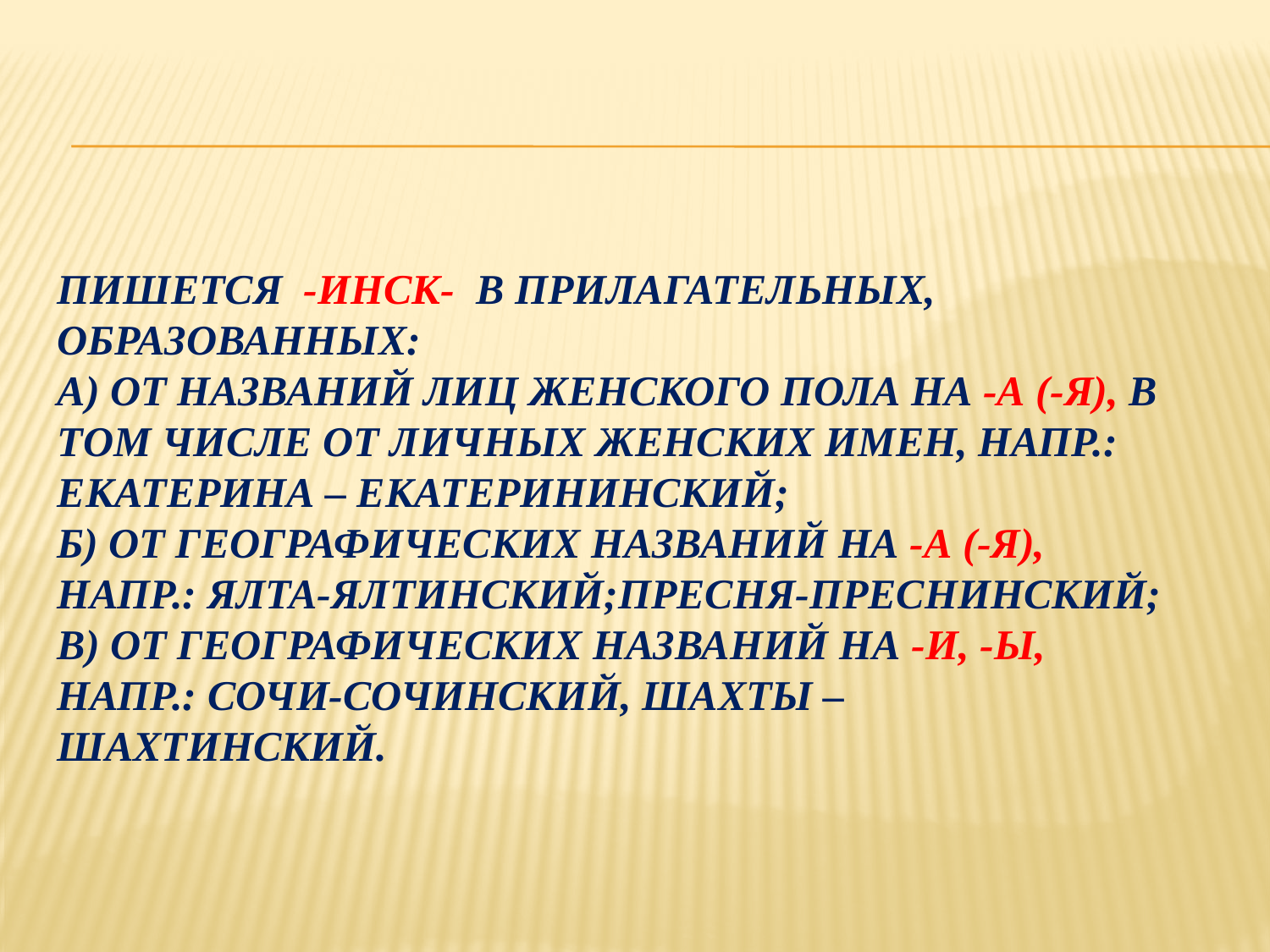

# Пишется  -инск-  в прилагательных, образованных: а) от названий лиц женского пола на -а (-я), в том числе от личных женских имен, напр.: Екатерина – екатерининский; б) от географических названий на -а (-я), напр.: ялта-ялтинский;пресня-преснинский; в) от географических названий на -и, -ы, напр.: сочи-сочинский, Шахты – шахтинский.